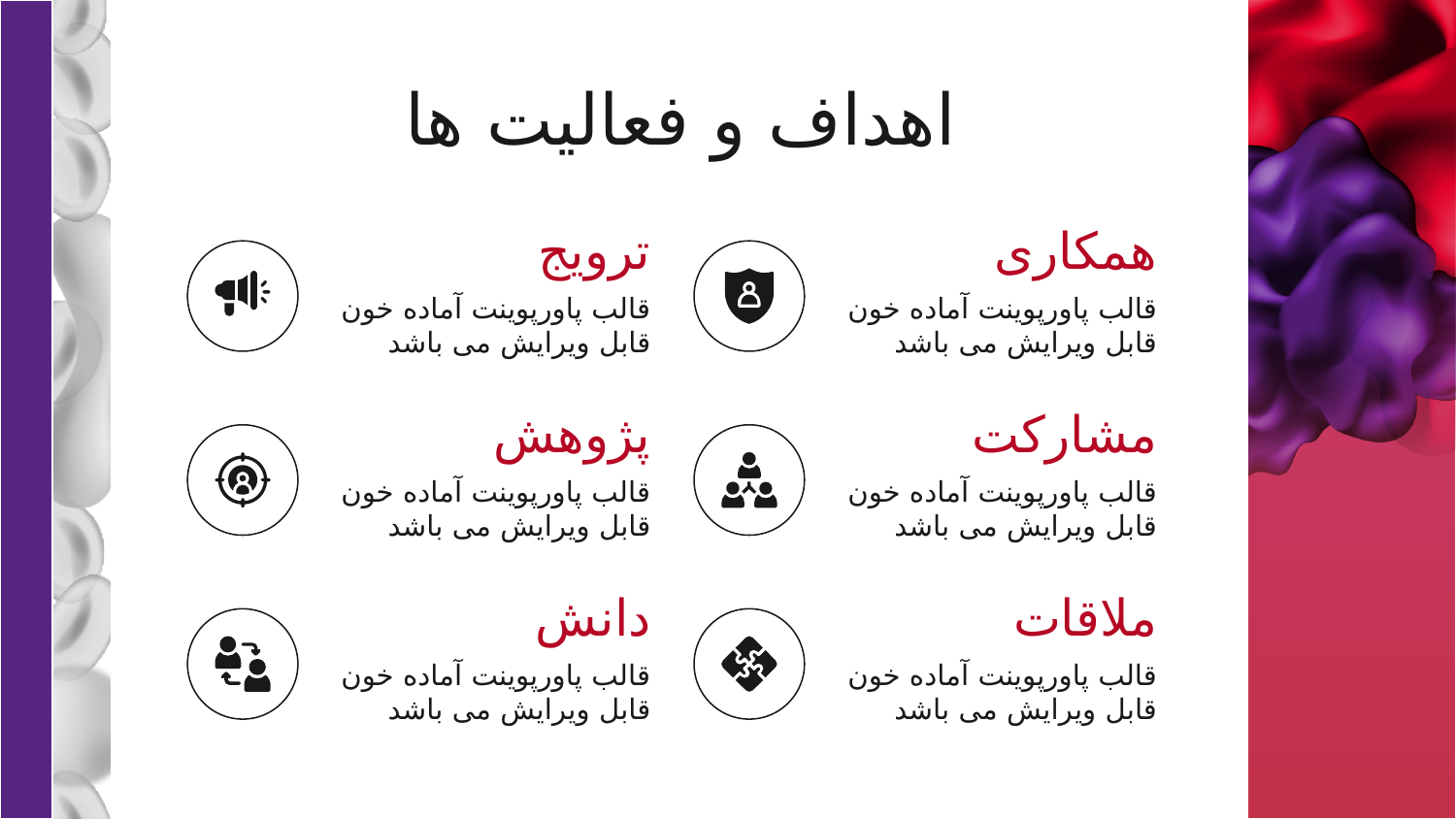

# اهداف و فعالیت ها
ترویج
همکاری

قالب پاورپوینت آماده خون قابل ویرایش می باشد
قالب پاورپوینت آماده خون قابل ویرایش می باشد
پژوهش
مشارکت

قالب پاورپوینت آماده خون قابل ویرایش می باشد
قالب پاورپوینت آماده خون قابل ویرایش می باشد
دانش
ملاقات

قالب پاورپوینت آماده خون قابل ویرایش می باشد
قالب پاورپوینت آماده خون قابل ویرایش می باشد